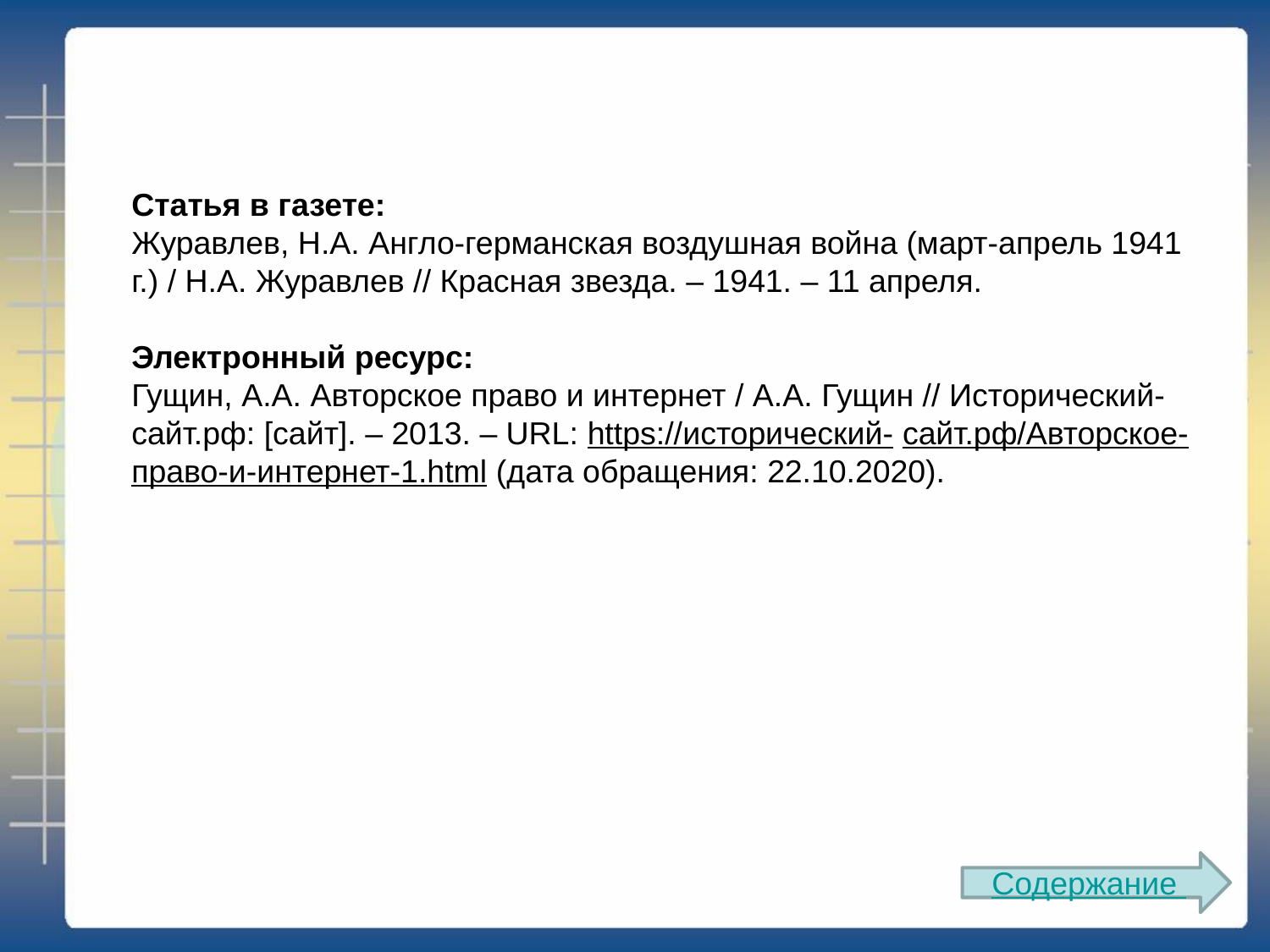

Статья в газете:
Журавлев, Н.А. Англо-германская воздушная война (март-апрель 1941 г.) / Н.А. Журавлев // Красная звезда. – 1941. – 11 апреля.

Электронный ресурс:
Гущин, А.А. Авторское право и интернет / А.А. Гущин // Исторический-сайт.рф: [сайт]. – 2013. – URL: https://исторический- сайт.рф/Авторское-право-и-интернет-1.html (дата обращения: 22.10.2020).

Содержание